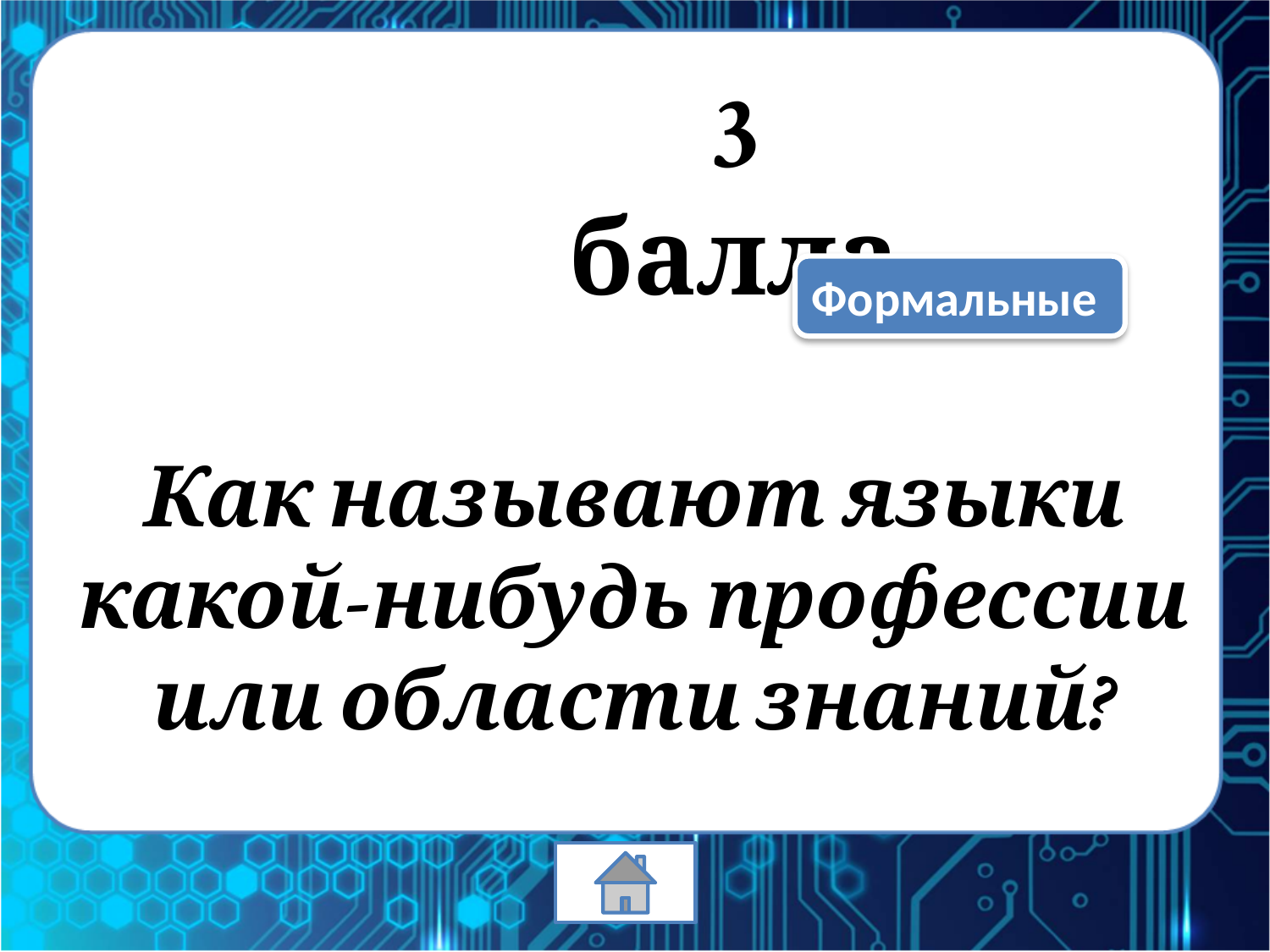

3 балла
Формальные
Как называют языки какой-нибудь профессии или области знаний?